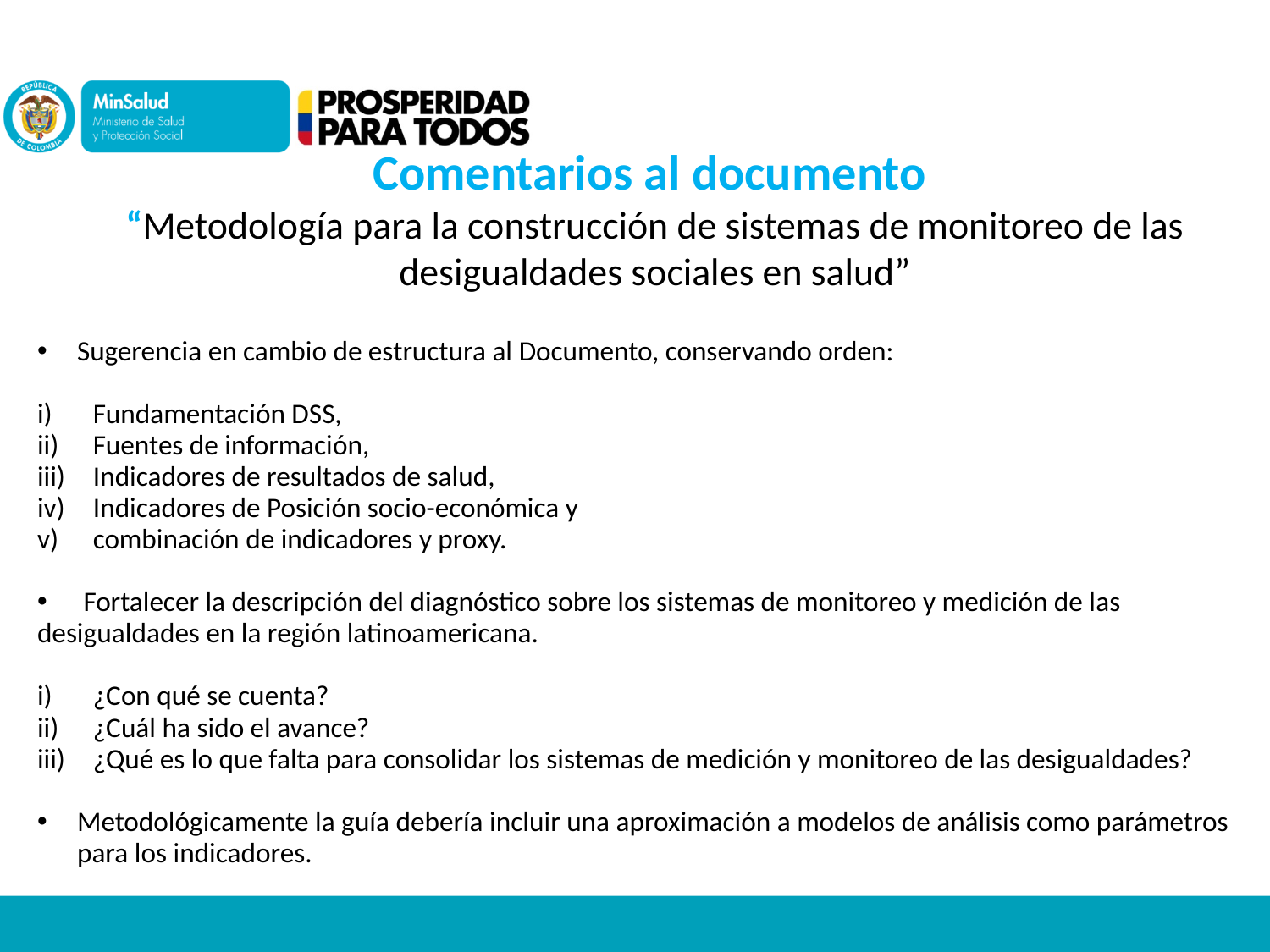

Comentarios al documento
“Metodología para la construcción de sistemas de monitoreo de las desigualdades sociales en salud”

Sugerencia en cambio de estructura al Documento, conservando orden:

Fundamentación DSS,
Fuentes de información,
Indicadores de resultados de salud,
Indicadores de Posición socio-económica y
combinación de indicadores y proxy.

 Fortalecer la descripción del diagnóstico sobre los sistemas de monitoreo y medición de las
desigualdades en la región latinoamericana.

¿Con qué se cuenta?
¿Cuál ha sido el avance?
¿Qué es lo que falta para consolidar los sistemas de medición y monitoreo de las desigualdades?

Metodológicamente la guía debería incluir una aproximación a modelos de análisis como parámetros para los indicadores.